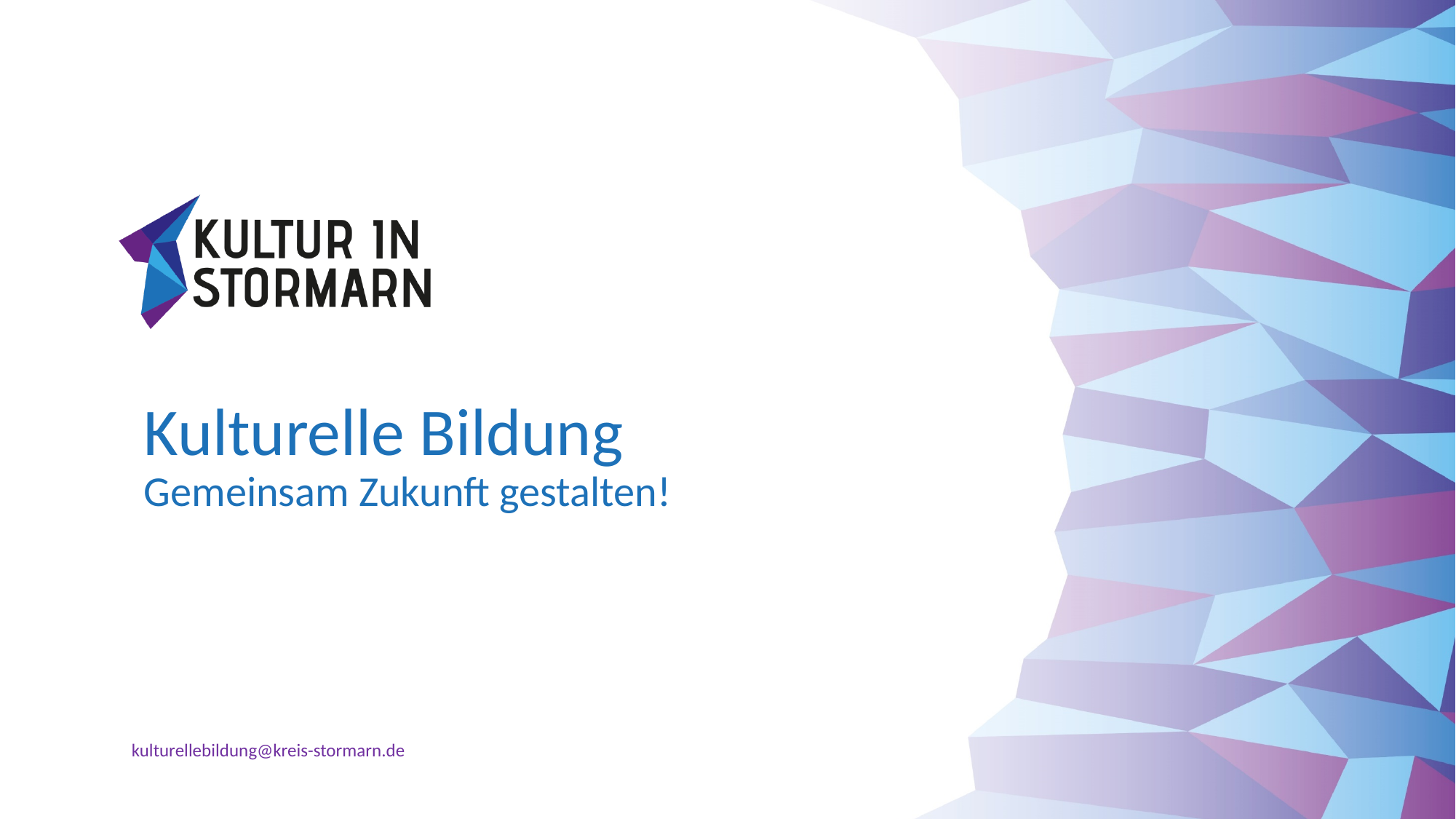

# Kulturelle Bildung Gemeinsam Zukunft gestalten!
20. April 2022
20. April 2022
kulturellebildung@kreis-stormarn.de